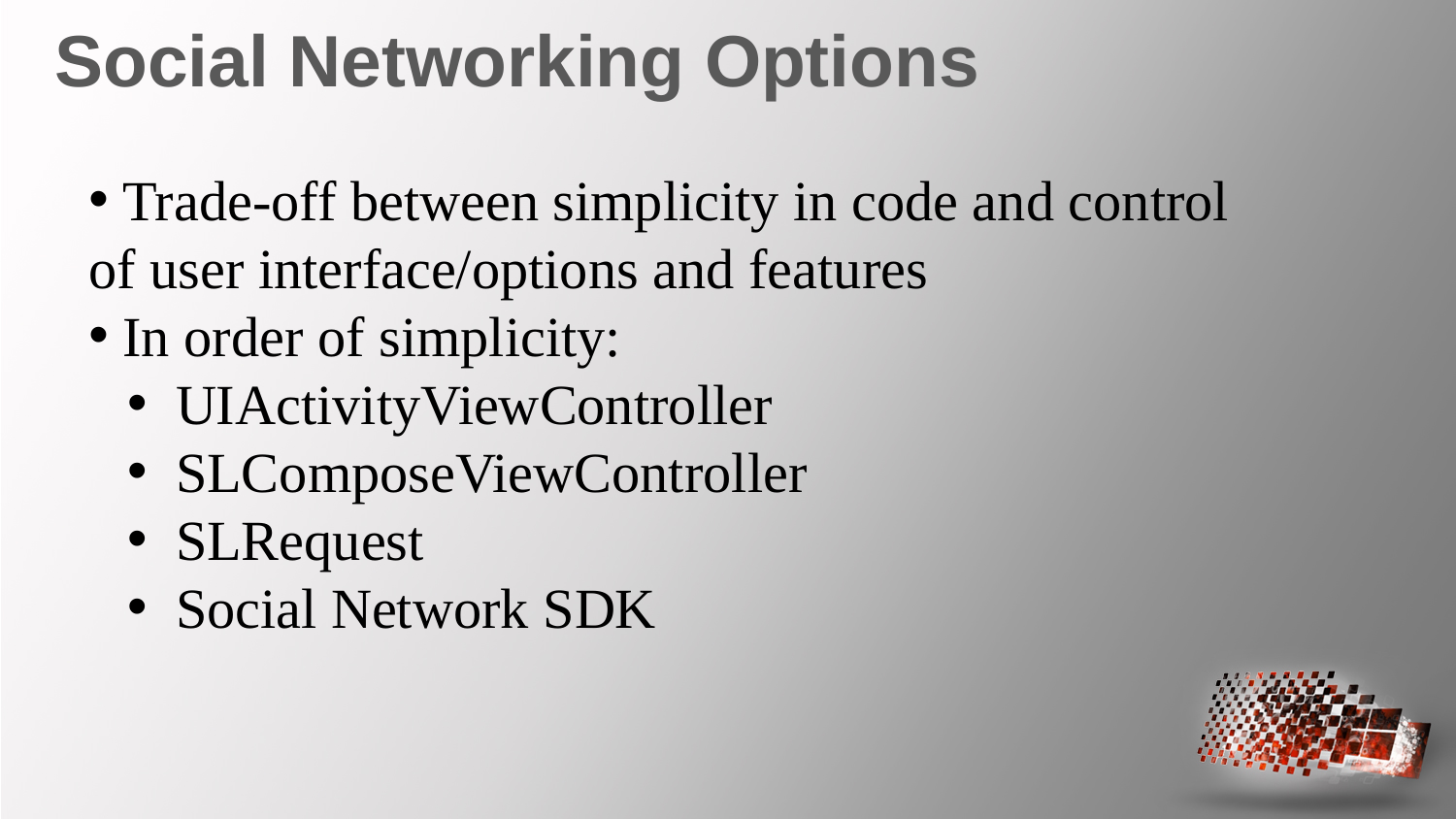

Social Networking Options
 Trade-off between simplicity in code and control of user interface/options and features
 In order of simplicity:
 UIActivityViewController
 SLComposeViewController
 SLRequest
 Social Network SDK